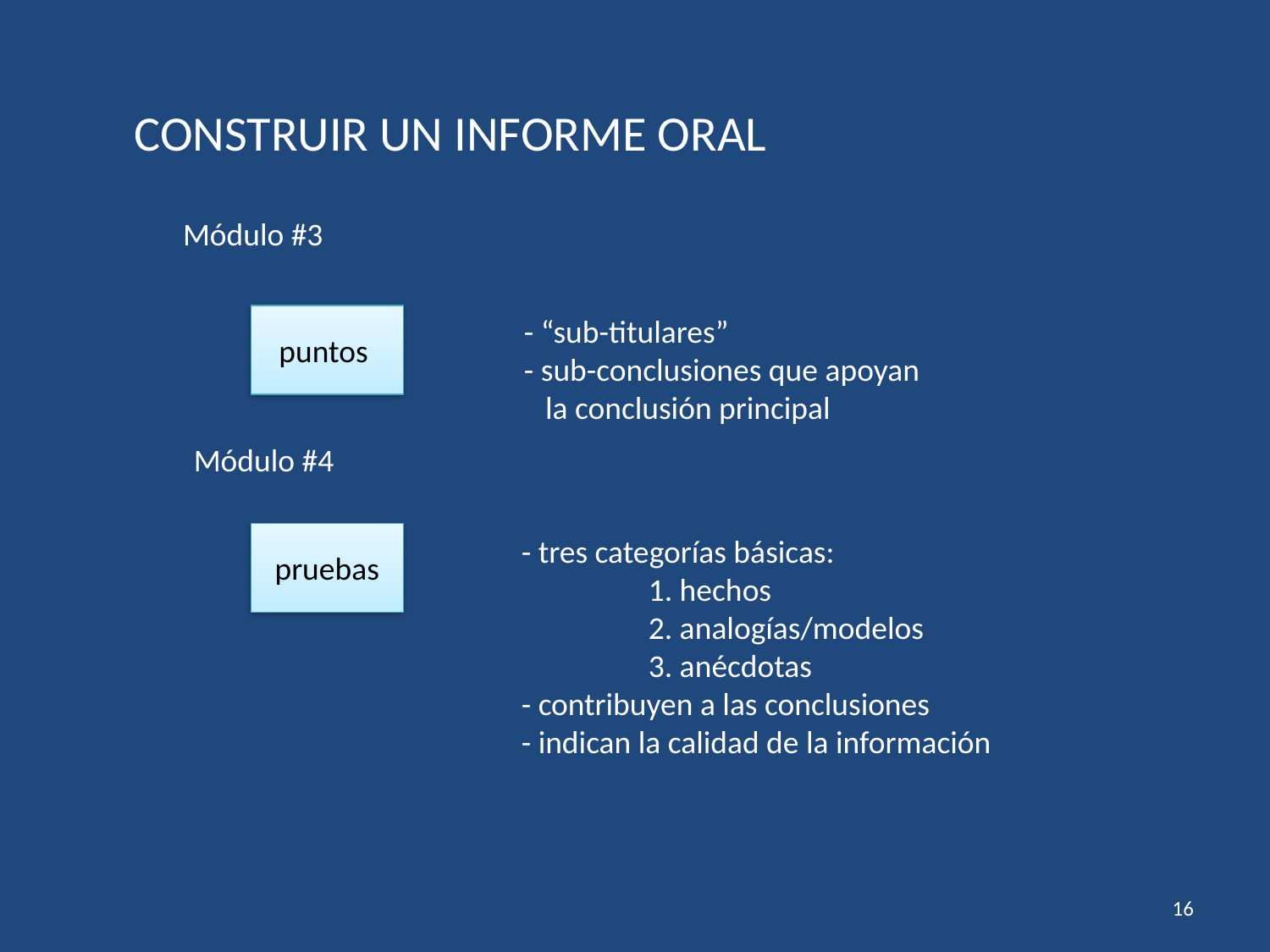

CONSTRUIR UN INFORME ORAL
Módulo #3
puntos
- “sub-titulares”
- sub-conclusiones que apoyan
   la conclusión principal
Módulo #4
pruebas
- tres categorías básicas:
	1. hechos
	2. analogías/modelos
	3. anécdotas
- contribuyen a las conclusiones
- indican la calidad de la información
16